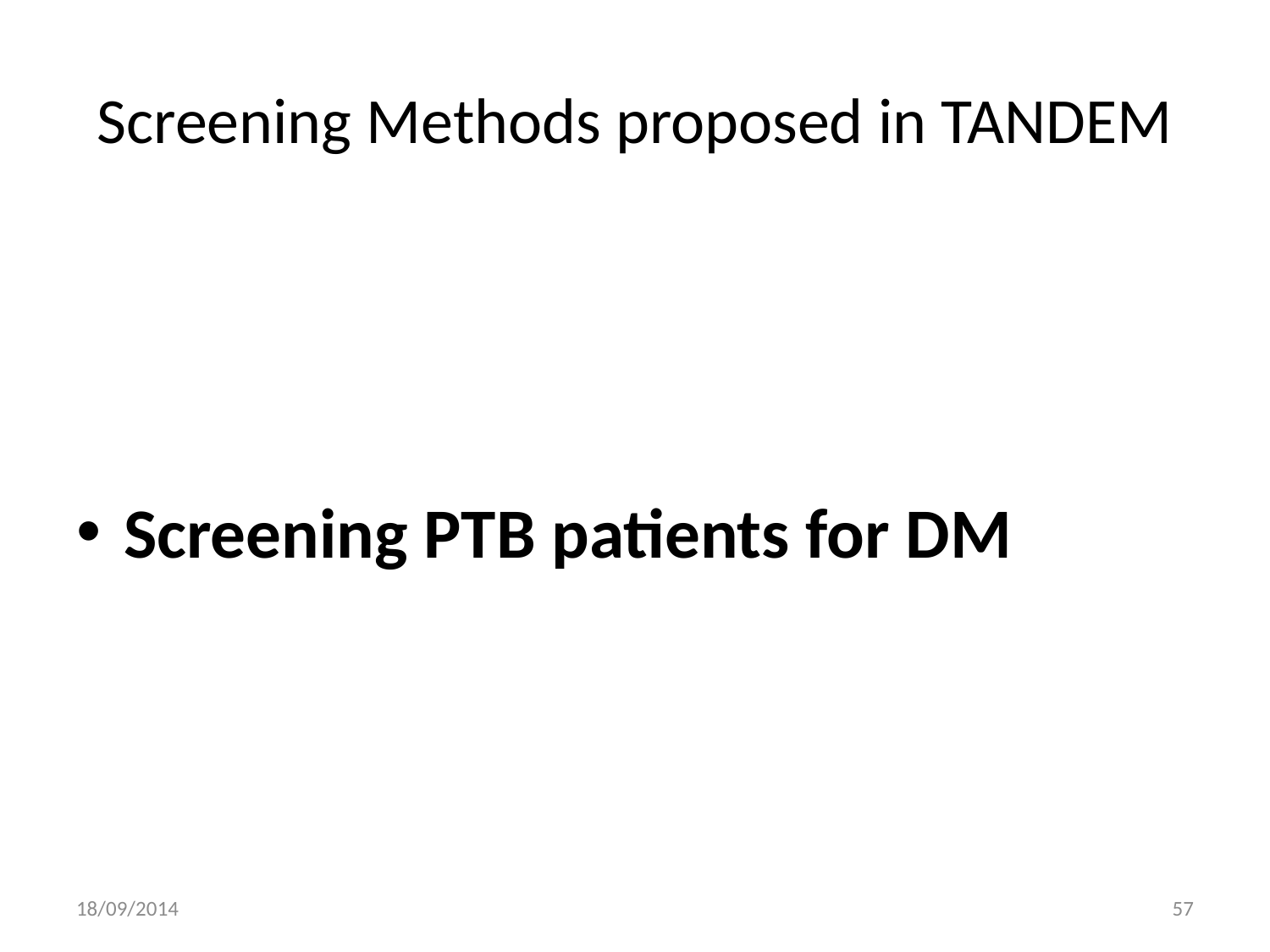

# Screening Methods proposed in TANDEM

Screening PTB patients for DM
18/09/2014
57